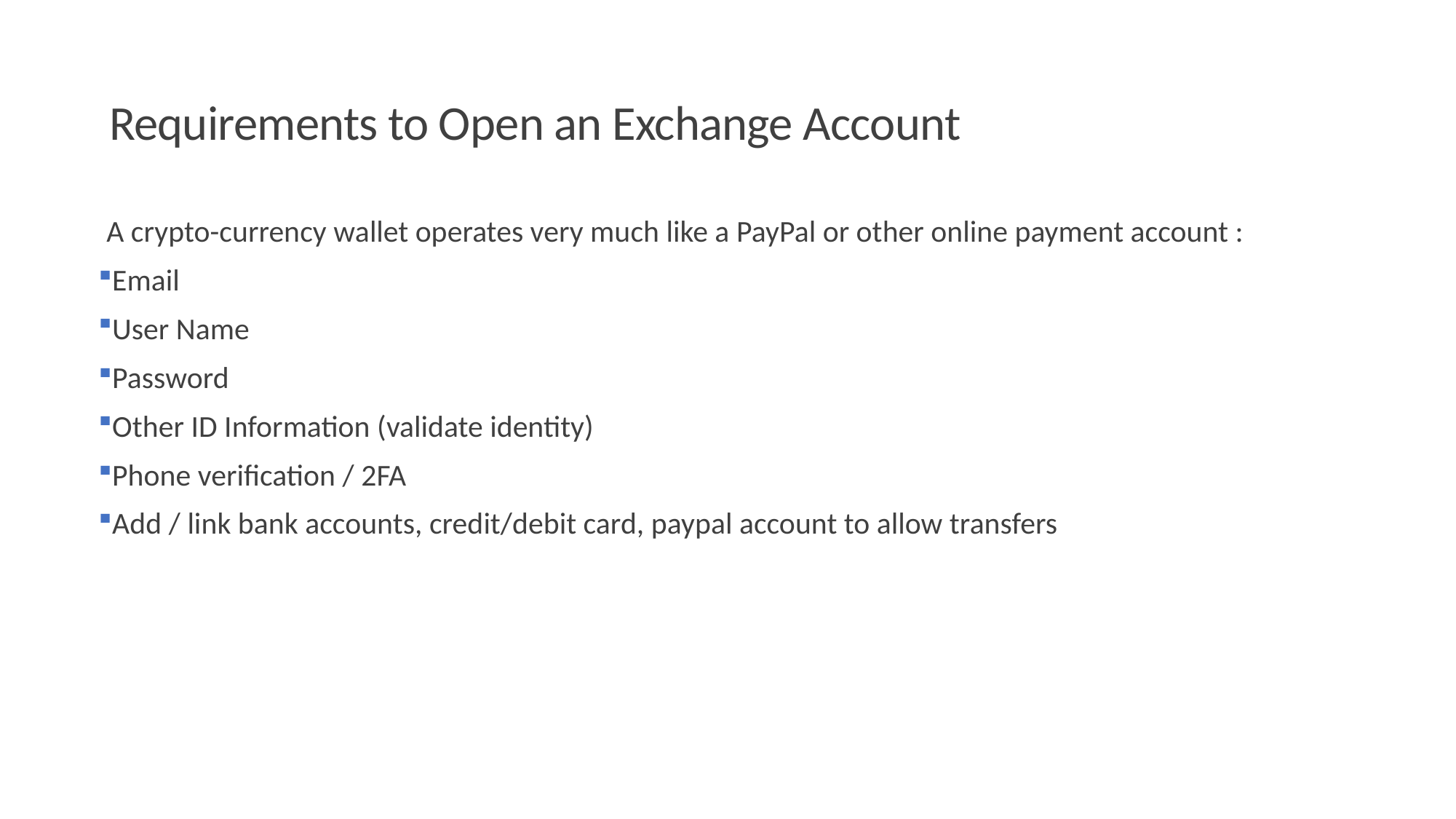

Requirements to Open an Exchange Account
A crypto-currency wallet operates very much like a PayPal or other online payment account :
Email
User Name
Password
Other ID Information (validate identity)
Phone verification / 2FA
Add / link bank accounts, credit/debit card, paypal account to allow transfers